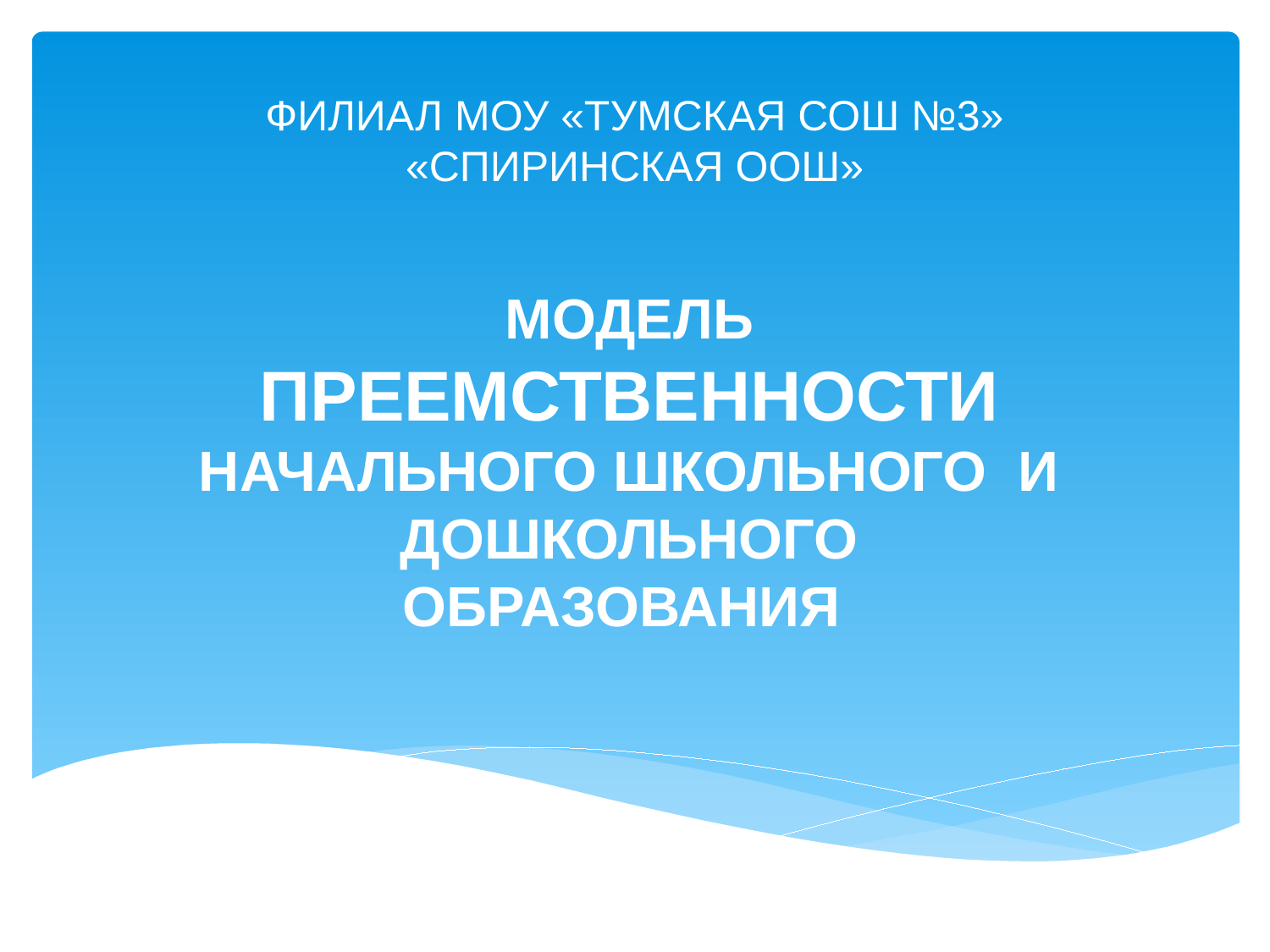

# ФИЛИАЛ МОУ «ТУМСКАЯ СОШ №3» «СПИРИНСКАЯ ООШ»
МОДЕЛЬ ПРЕЕМСТВЕННОСТИ НАЧАЛЬНОГО ШКОЛЬНОГО  И ДОШКОЛЬНОГО ОБРАЗОВАНИЯ